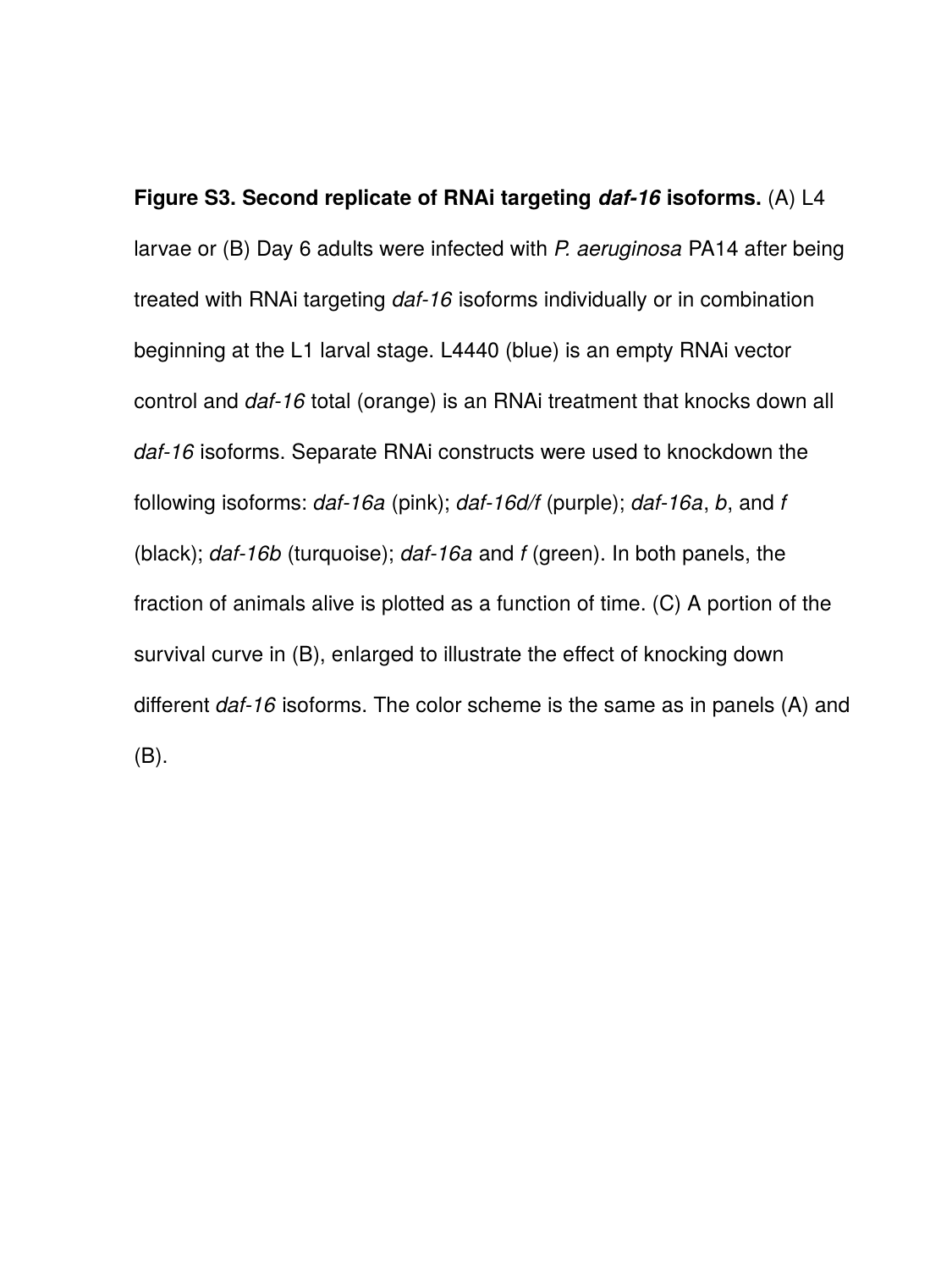

Figure S3. Second replicate of RNAi targeting daf-16 isoforms. (A) L4 larvae or (B) Day 6 adults were infected with P. aeruginosa PA14 after being treated with RNAi targeting daf-16 isoforms individually or in combination beginning at the L1 larval stage. L4440 (blue) is an empty RNAi vector control and daf-16 total (orange) is an RNAi treatment that knocks down all daf-16 isoforms. Separate RNAi constructs were used to knockdown the following isoforms: daf-16a (pink); daf-16d/f (purple); daf-16a, b, and f (black); daf-16b (turquoise); daf-16a and f (green). In both panels, the fraction of animals alive is plotted as a function of time. (C) A portion of the survival curve in (B), enlarged to illustrate the effect of knocking down different daf-16 isoforms. The color scheme is the same as in panels (A) and (B).